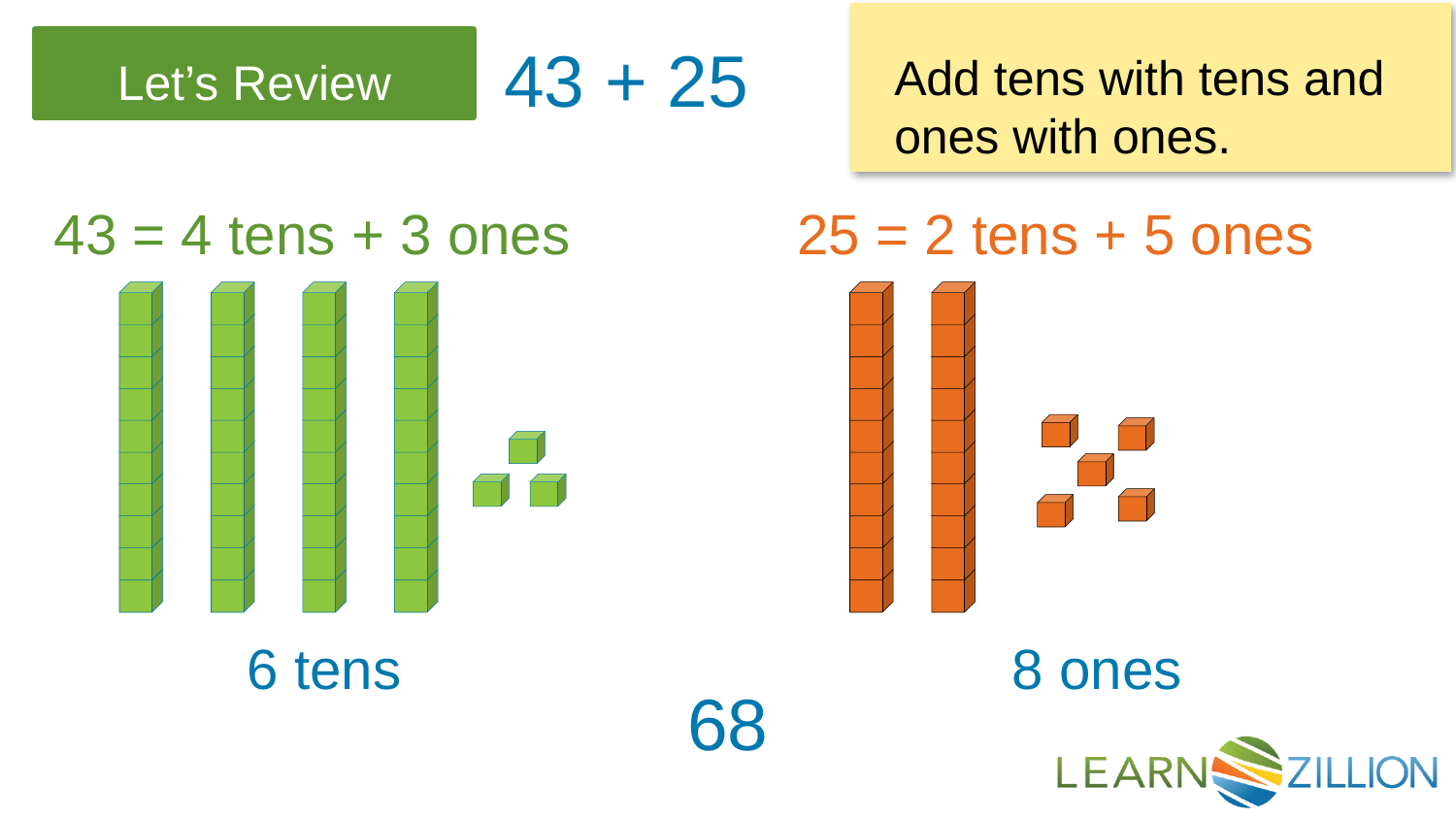

Add tens with tens and ones with ones.
43 + 25
43 = 4 tens + 3 ones
25 = 2 tens + 5 ones

6 tens
8 ones
68